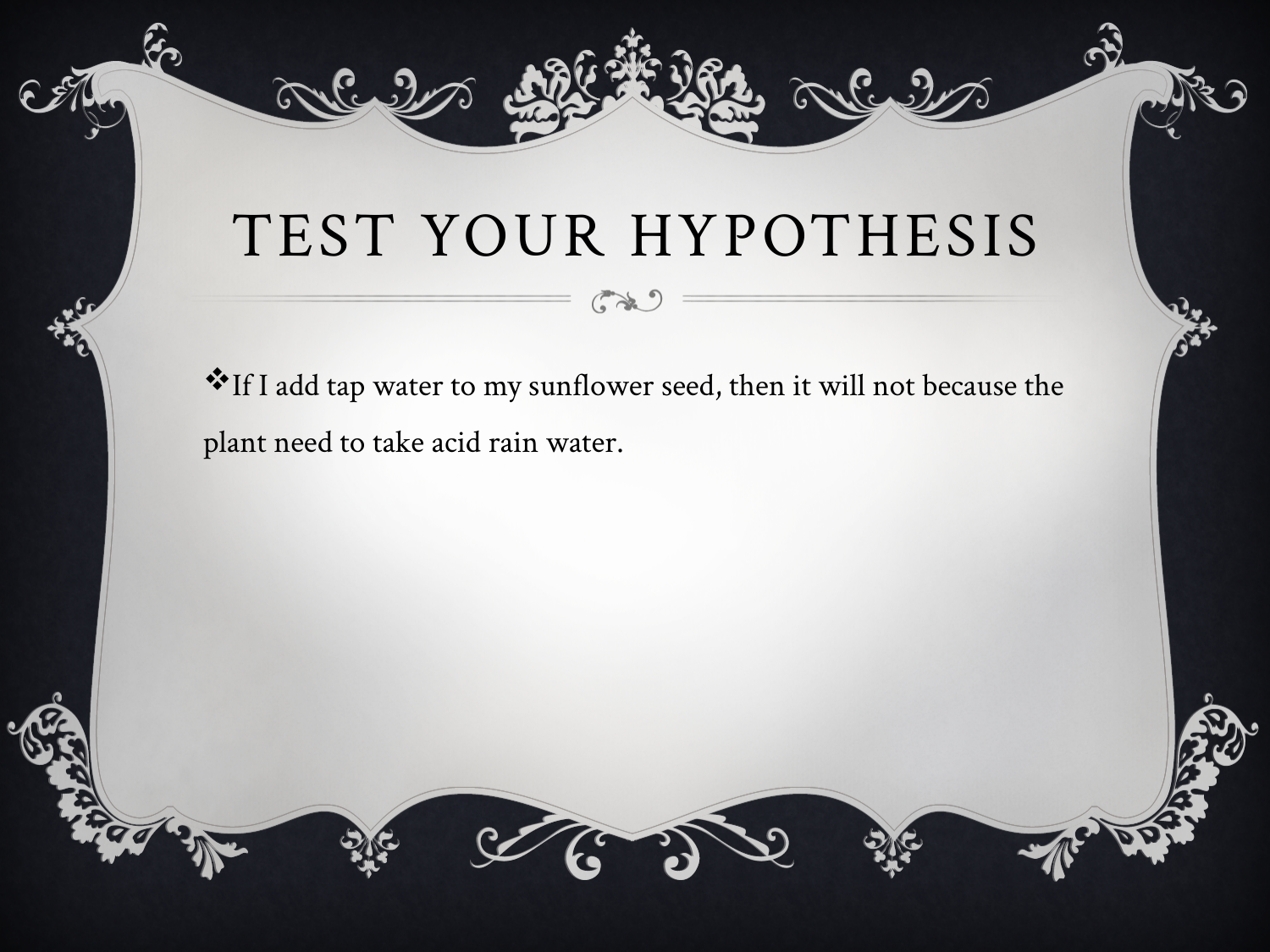

# Test Your Hypothesis
If I add tap water to my sunflower seed, then it will not because the plant need to take acid rain water.